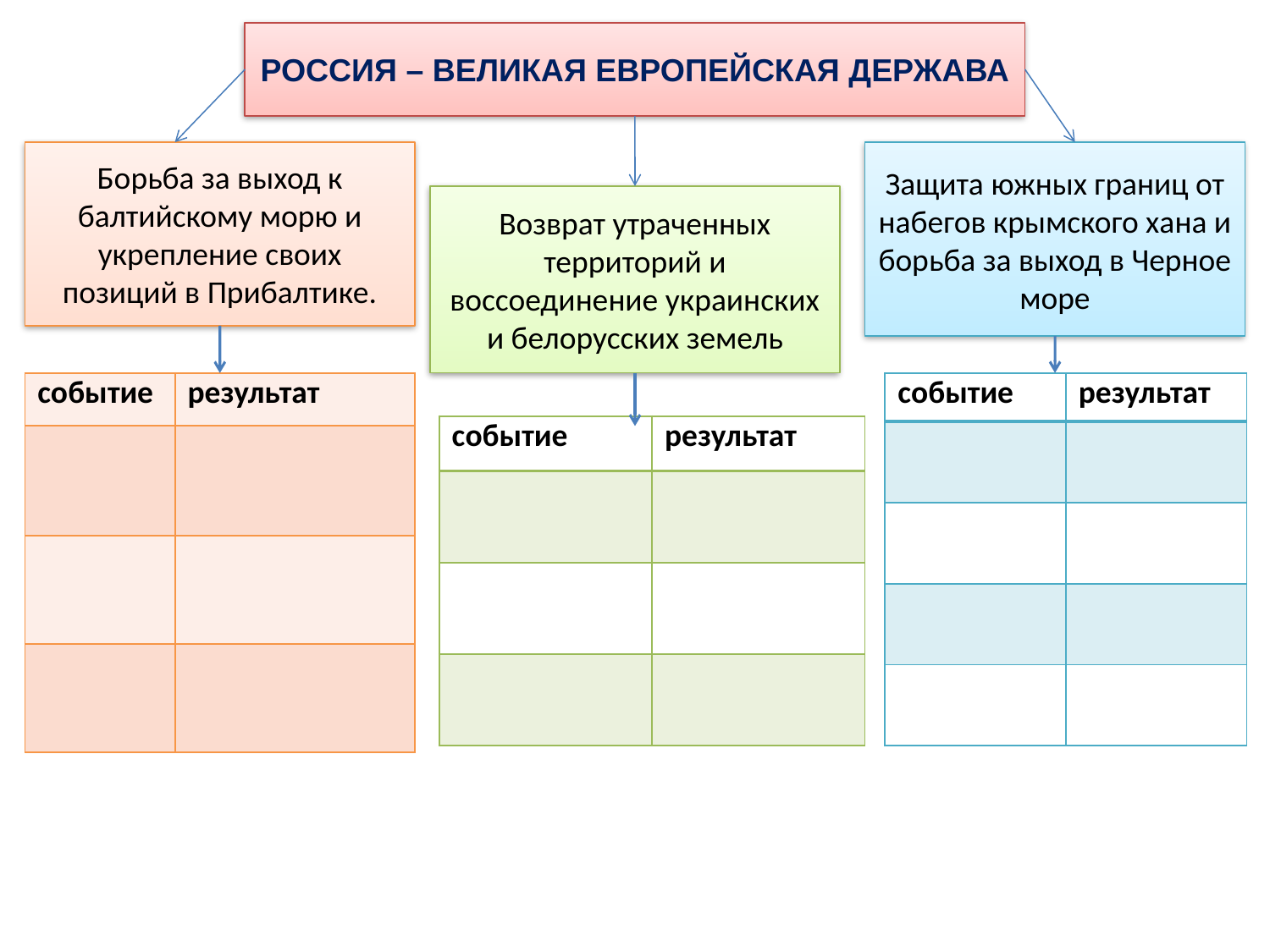

Россия – великая европейская держава
Борьба за выход к балтийскому морю и укрепление своих позиций в Прибалтике.
Защита южных границ от набегов крымского хана и борьба за выход в Черное море
Возврат утраченных территорий и воссоединение украинских и белорусских земель
| событие | результат |
| --- | --- |
|  |  |
|  |  |
|  |  |
| событие | результат |
| --- | --- |
|  |  |
|  |  |
|  |  |
|  |  |
| событие | результат |
| --- | --- |
|  |  |
|  |  |
|  |  |